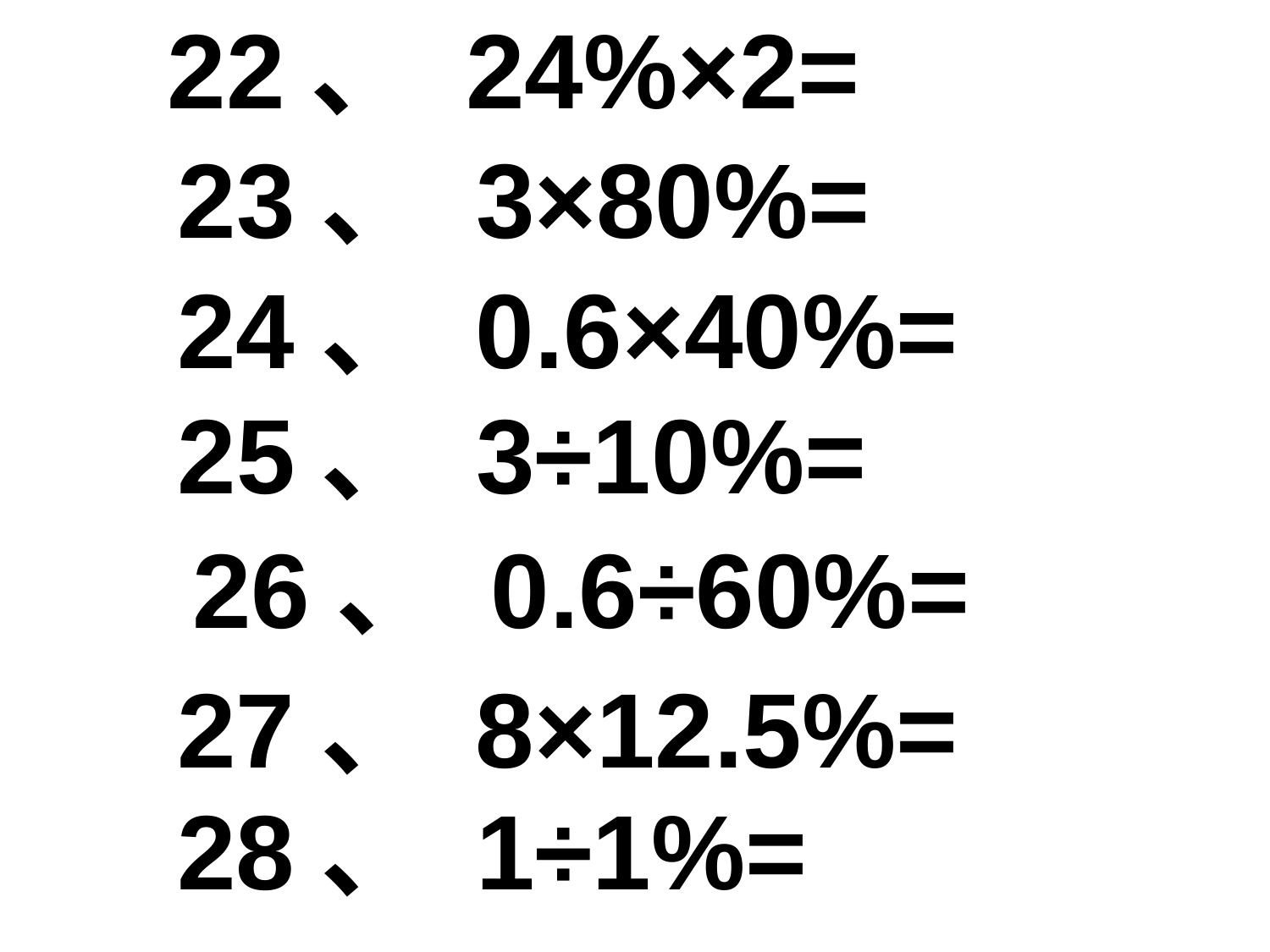

22、 24%×2=
23、 3×80%=
24、 0.6×40%=

25、 3÷10%=
26、 0.6÷60%=
27、 8×12.5%=
28、 1÷1%=